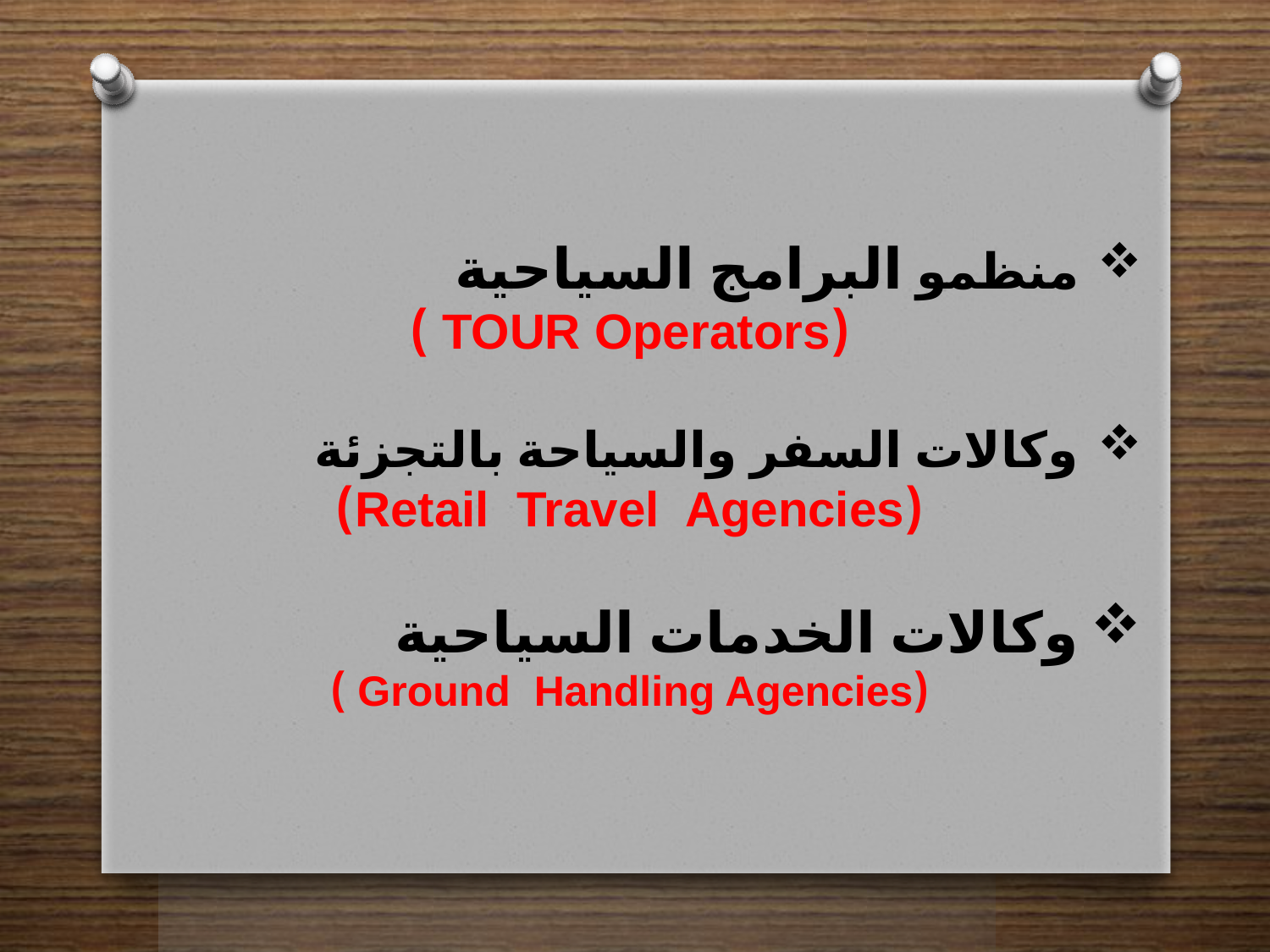

منظمو البرامج السياحية
(TOUR Operators )

وكالات السفر والسياحة بالتجزئة
(Retail  Travel  Agencies)

وكالات الخدمات السياحية
(Ground  Handling Agencies )